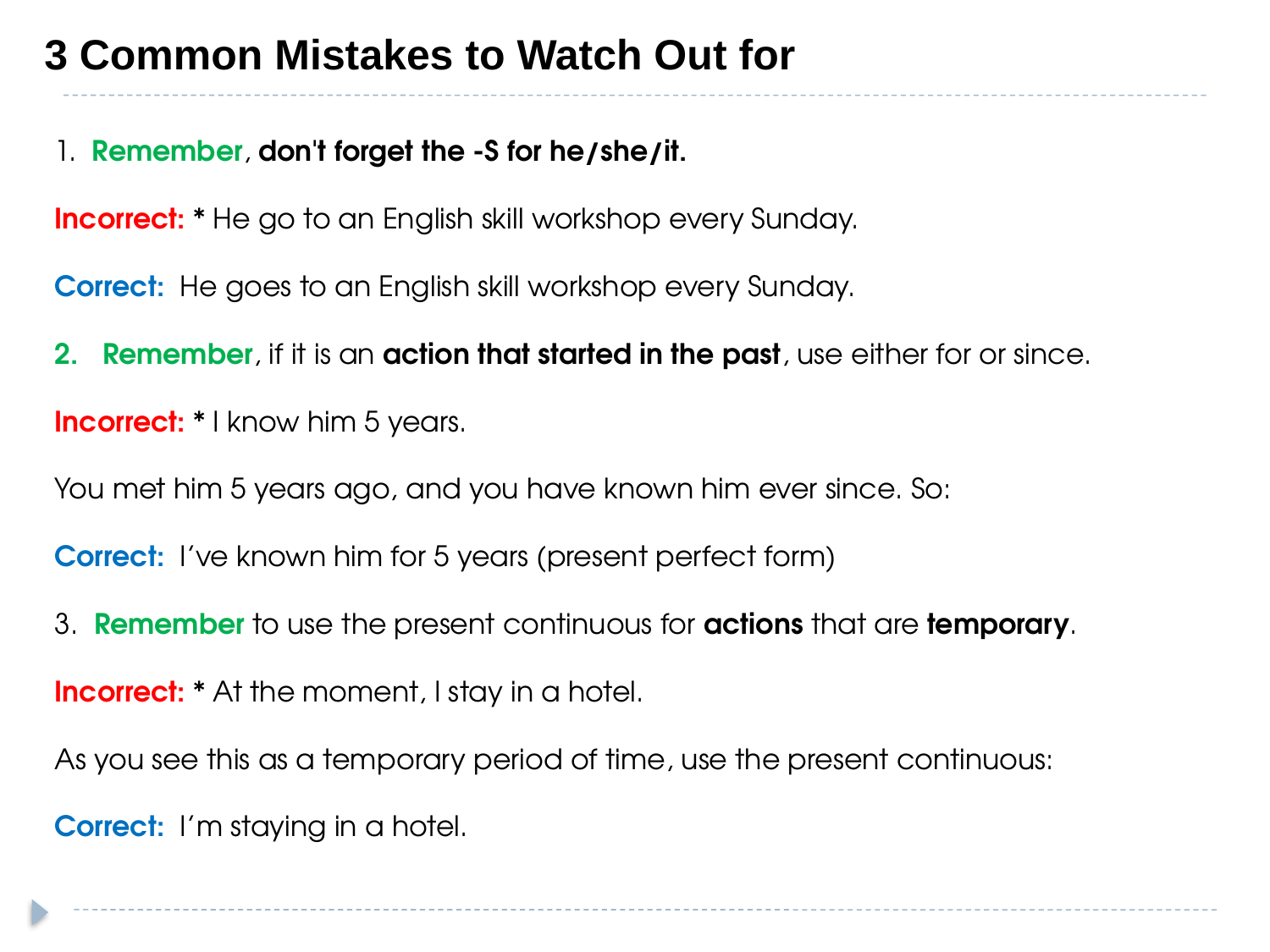

# 3 Common Mistakes to Watch Out for
1.  Remember, don't forget the -S for he/she/it.

Incorrect: * He go to an English skill workshop every Sunday.

Correct:  He goes to an English skill workshop every Sunday.

Remember, if it is an action that started in the past, use either for or since.

Incorrect: * I know him 5 years.

You met him 5 years ago, and you have known him ever since. So:

Correct:  I’ve known him for 5 years (present perfect form)

3.  Remember to use the present continuous for actions that are temporary.

Incorrect: * At the moment, I stay in a hotel.

As you see this as a temporary period of time, use the present continuous:

Correct:  I’m staying in a hotel.